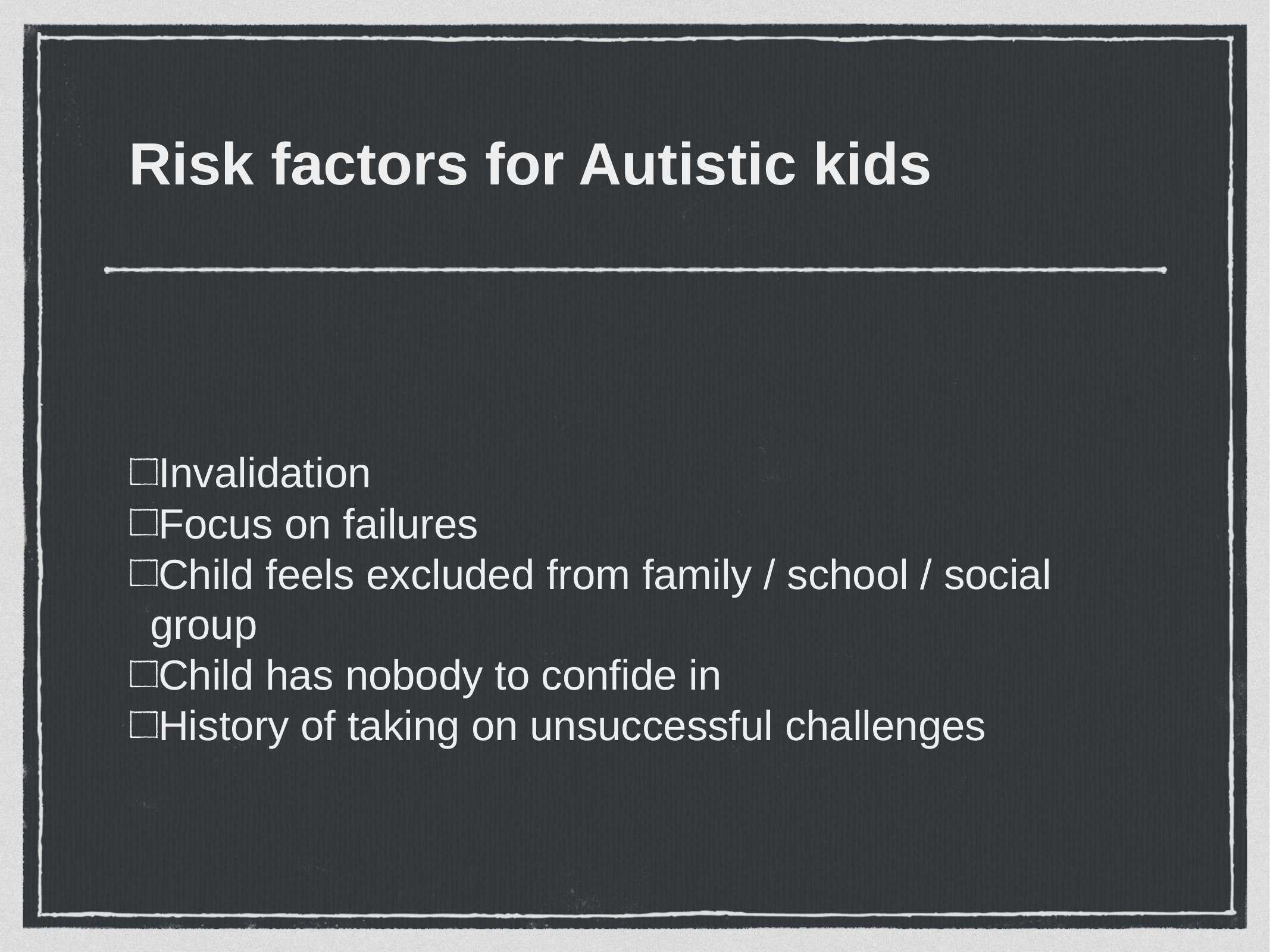

Risk factors for Autistic kids
Invalidation
Focus on failures
Child feels excluded from family / school / social group
Child has nobody to confide in
History of taking on unsuccessful challenges